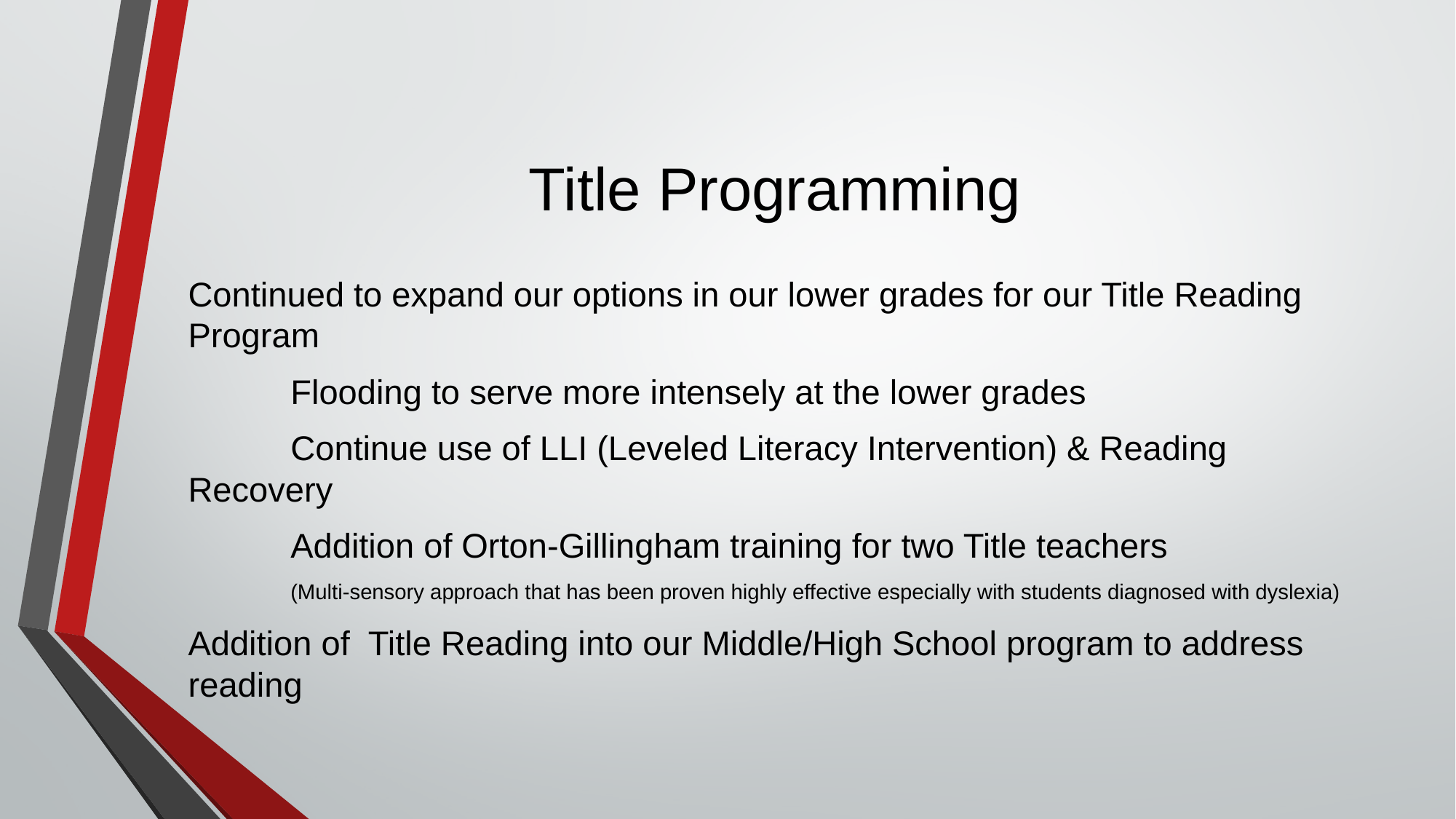

# Title Programming
Continued to expand our options in our lower grades for our Title Reading Program
	Flooding to serve more intensely at the lower grades
	Continue use of LLI (Leveled Literacy Intervention) & Reading Recovery
	Addition of Orton-Gillingham training for two Title teachers                         		(Multi-sensory approach that has been proven highly effective especially with students diagnosed with dyslexia)
Addition of  Title Reading into our Middle/High School program to address reading